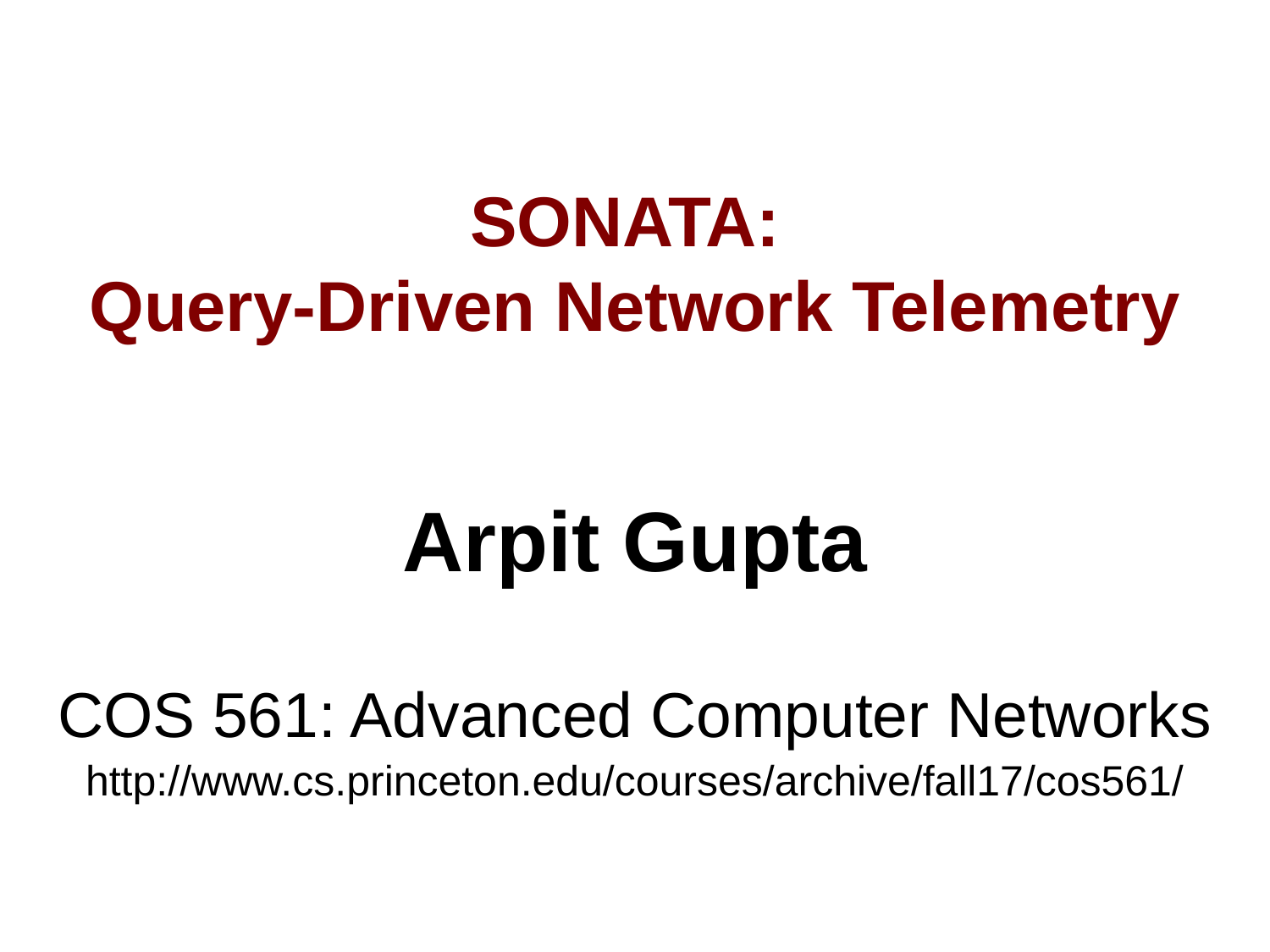

# SONATA: Query-Driven Network Telemetry
Arpit Gupta

COS 561: Advanced Computer Networks
http://www.cs.princeton.edu/courses/archive/fall17/cos561/